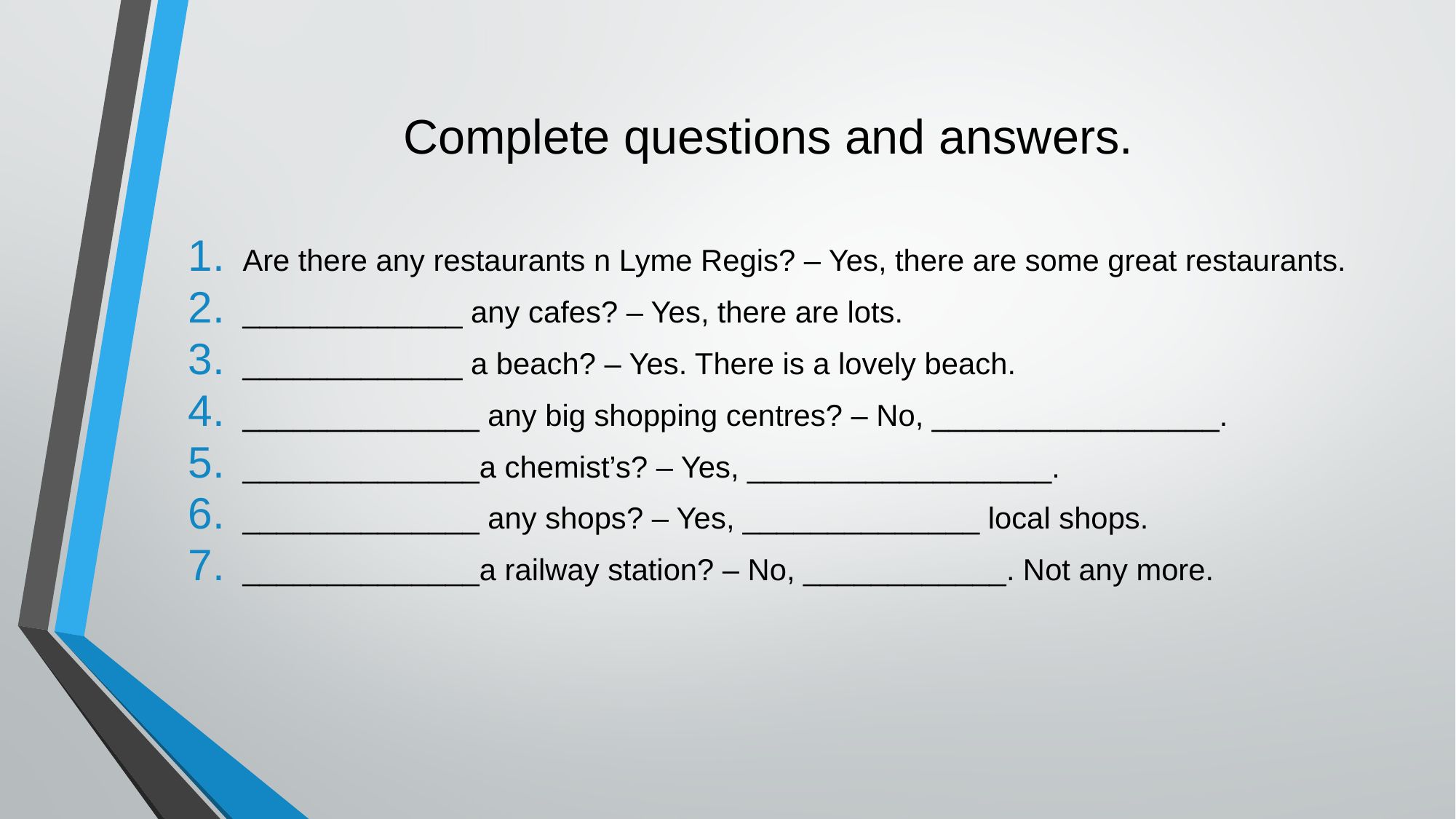

# Complete questions and answers.
Are there any restaurants n Lyme Regis? – Yes, there are some great restaurants.
_____________ any cafes? – Yes, there are lots.
_____________ a beach? – Yes. There is a lovely beach.
______________ any big shopping centres? – No, _________________.
______________a chemist’s? – Yes, __________________.
______________ any shops? – Yes, ______________ local shops.
______________a railway station? – No, ____________. Not any more.